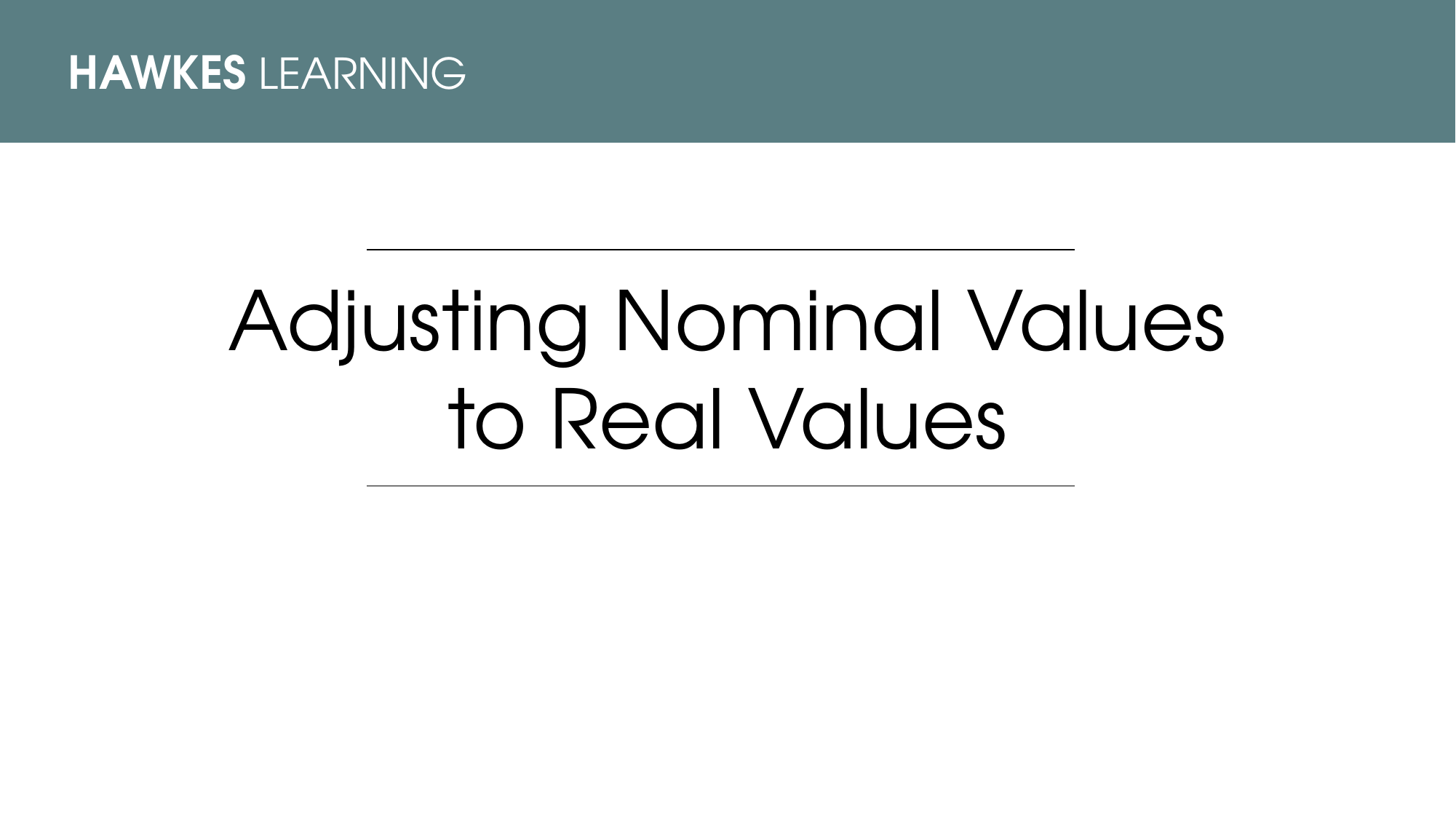

HAWKES LEARNING
Adjusting Nominal Values to Real Values